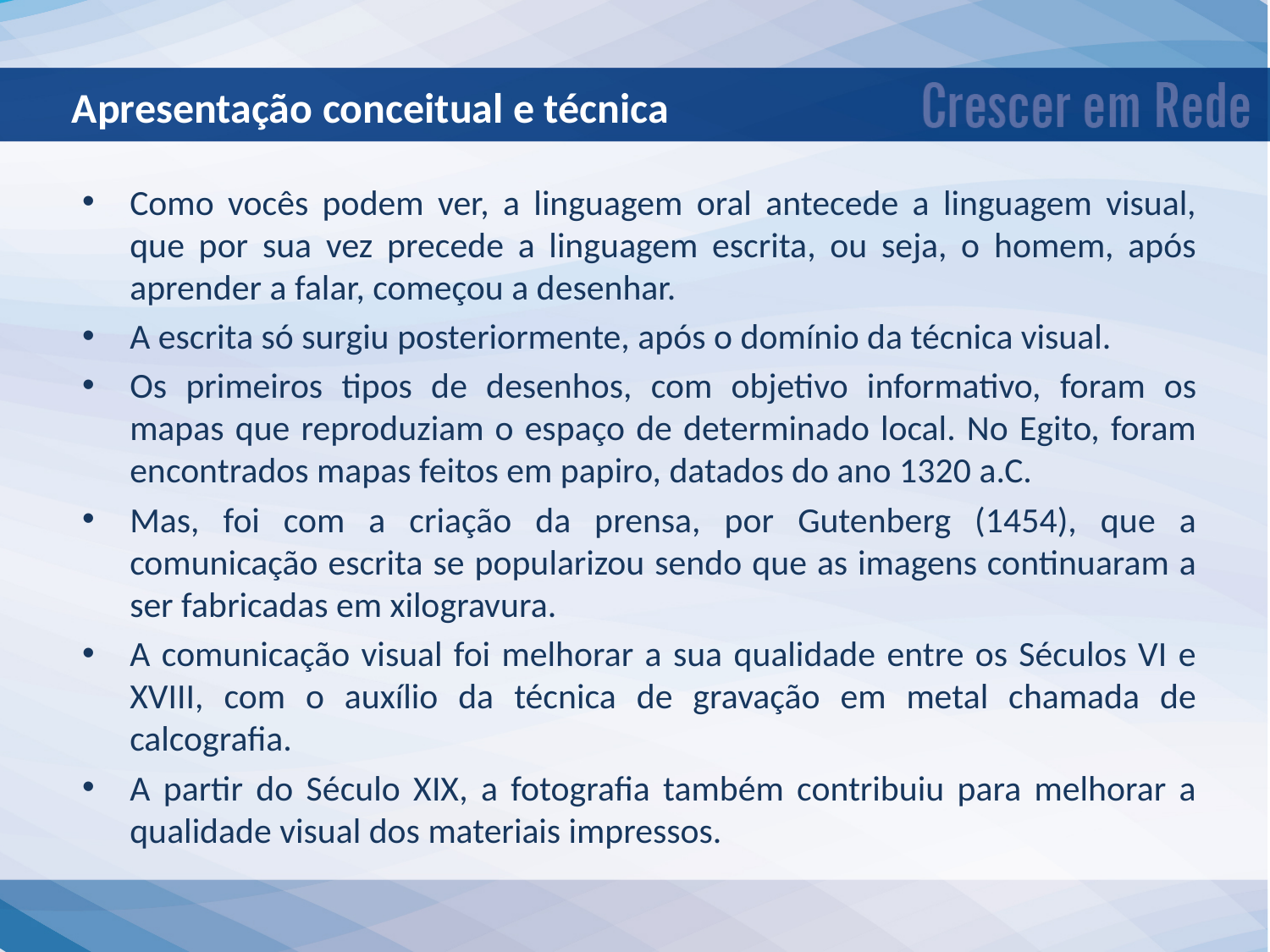

Apresentação conceitual e técnica
Como vocês podem ver, a linguagem oral antecede a linguagem visual, que por sua vez precede a linguagem escrita, ou seja, o homem, após aprender a falar, começou a desenhar.
A escrita só surgiu posteriormente, após o domínio da técnica visual.
Os primeiros tipos de desenhos, com objetivo informativo, foram os mapas que reproduziam o espaço de determinado local. No Egito, foram encontrados mapas feitos em papiro, datados do ano 1320 a.C.
Mas, foi com a criação da prensa, por Gutenberg (1454), que a comunicação escrita se popularizou sendo que as imagens continuaram a ser fabricadas em xilogravura.
A comunicação visual foi melhorar a sua qualidade entre os Séculos VI e XVIII, com o auxílio da técnica de gravação em metal chamada de calcografia.
A partir do Século XIX, a fotografia também contribuiu para melhorar a qualidade visual dos materiais impressos.